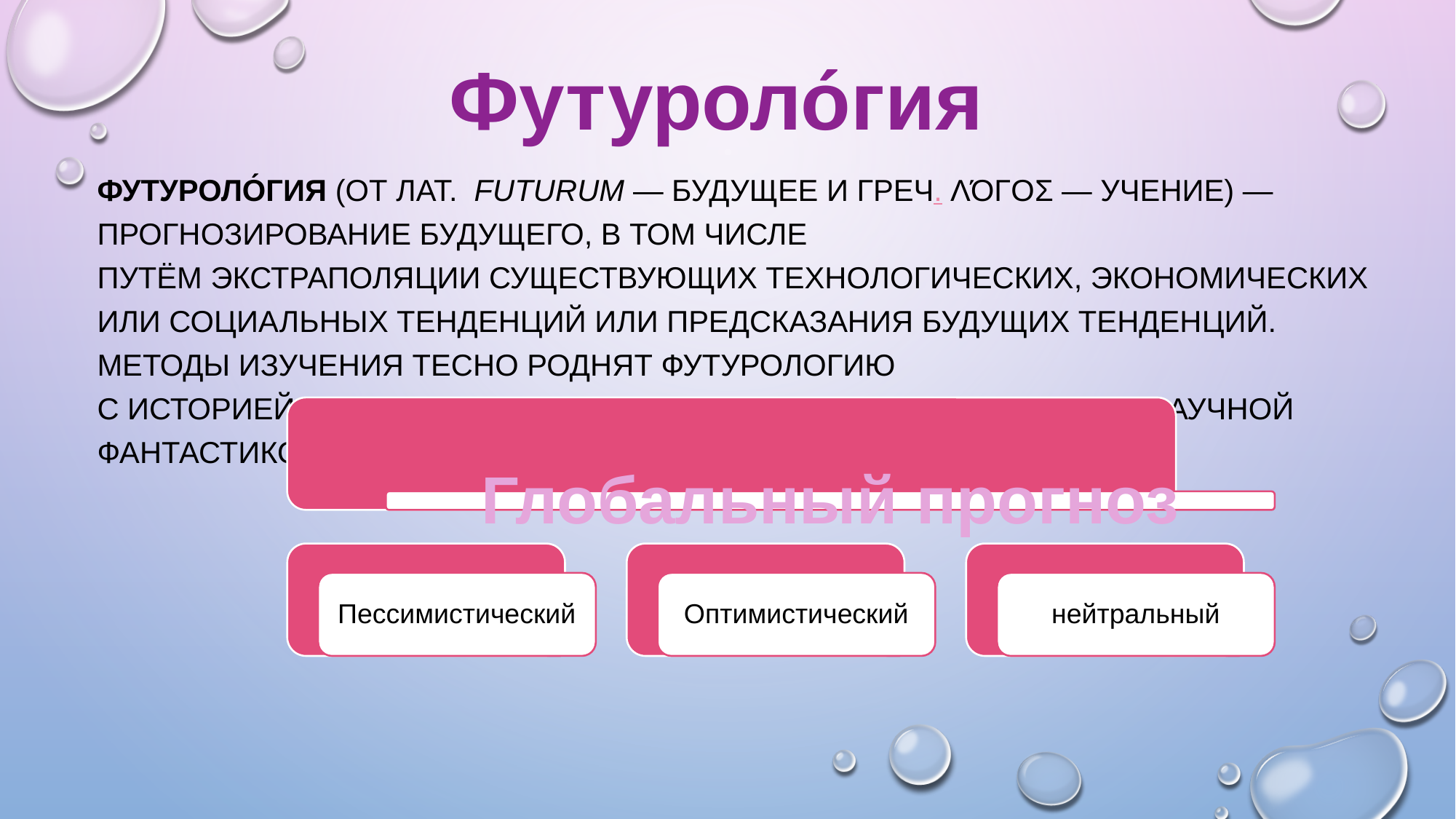

# Футуроло́гия
Футуроло́гия (от лат.  futurum — будущее и греч. λόγος — учение) — прогнозирование будущего, в том числе путём экстраполяции существующих технологических, экономических или социальных тенденций или предсказания будущих тенденций. Методы изучения тесно роднят футурологию с историей и прогнозированием, а интерес к будущему — с научной фантастикой.
Глобальный прогноз
Пессимистический
Оптимистический
нейтральный